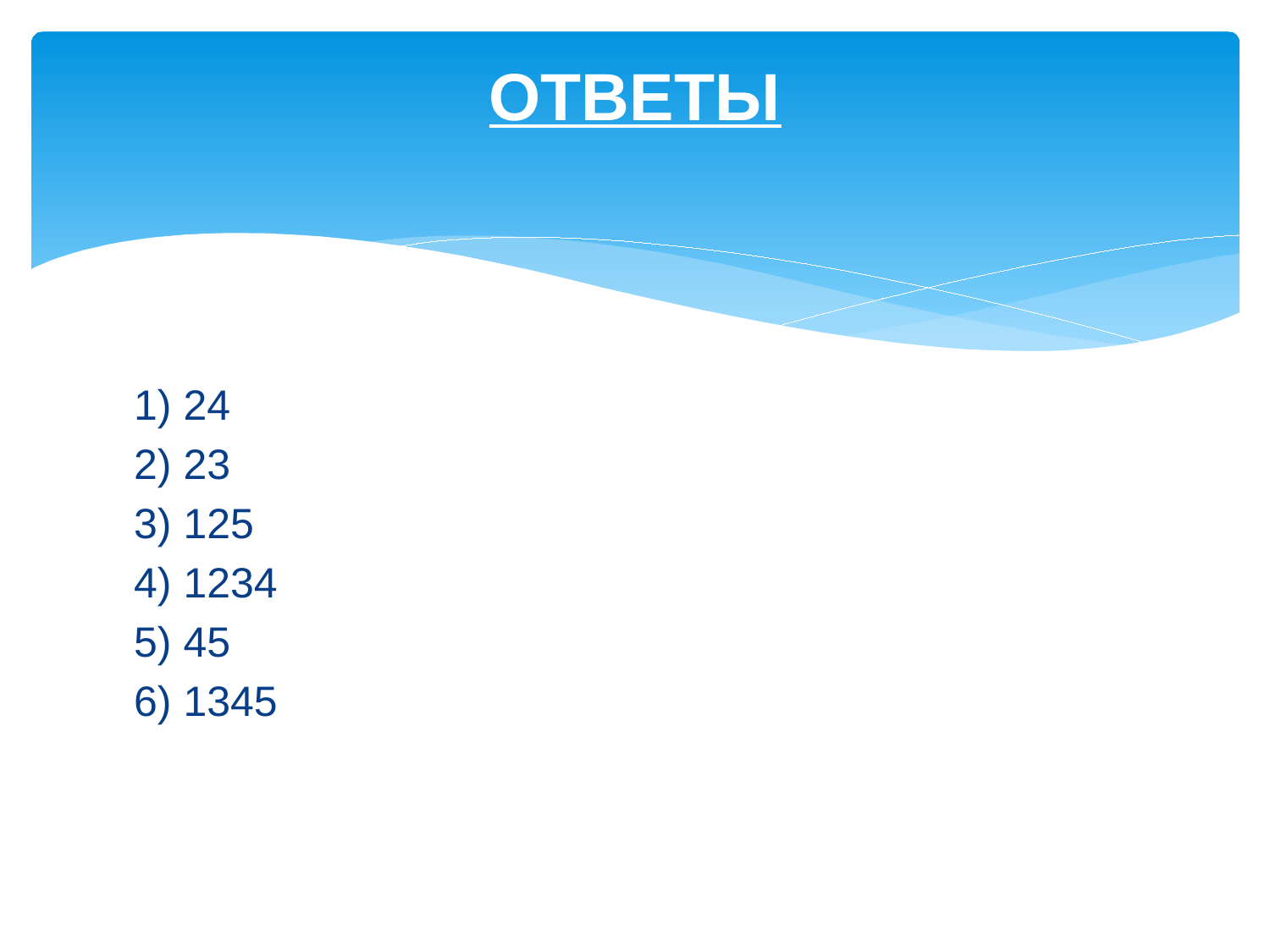

# ОТВЕТЫ
1) 24                                13) 234
2) 23                                14)345
3) 125
4) 1234
5) 45
6) 1345                   15)1235